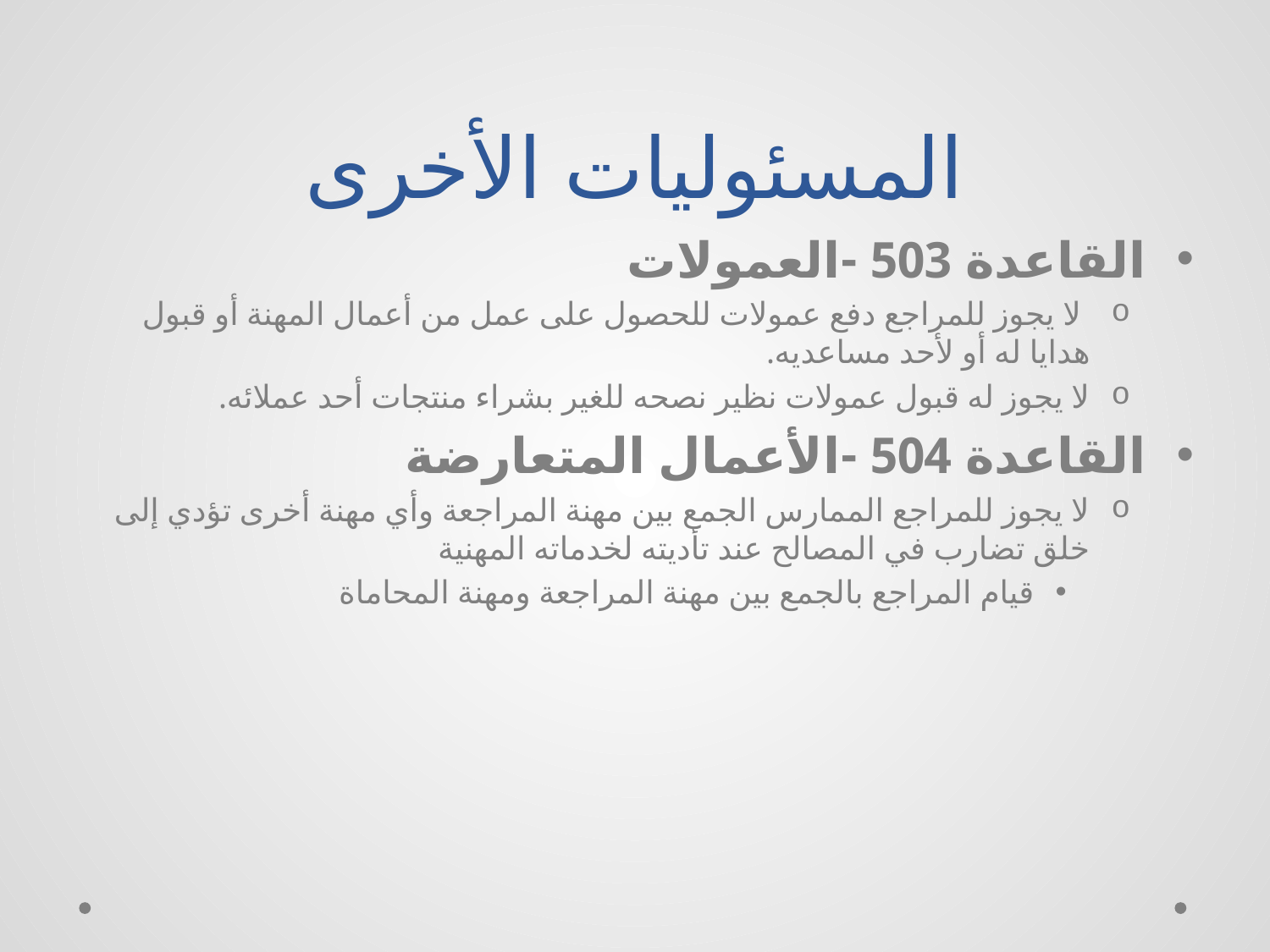

# المسئوليات الأخرى
القاعدة 503 -العمولات
 لا يجوز للمراجع دفع عمولات للحصول على عمل من أعمال المهنة أو قبول هدايا له أو لأحد مساعديه.
لا يجوز له قبول عمولات نظير نصحه للغير بشراء منتجات أحد عملائه.
القاعدة 504 -الأعمال المتعارضة
لا يجوز للمراجع الممارس الجمع بين مهنة المراجعة وأي مهنة أخرى تؤدي إلى خلق تضارب في المصالح عند تأديته لخدماته المهنية
قيام المراجع بالجمع بين مهنة المراجعة ومهنة المحاماة